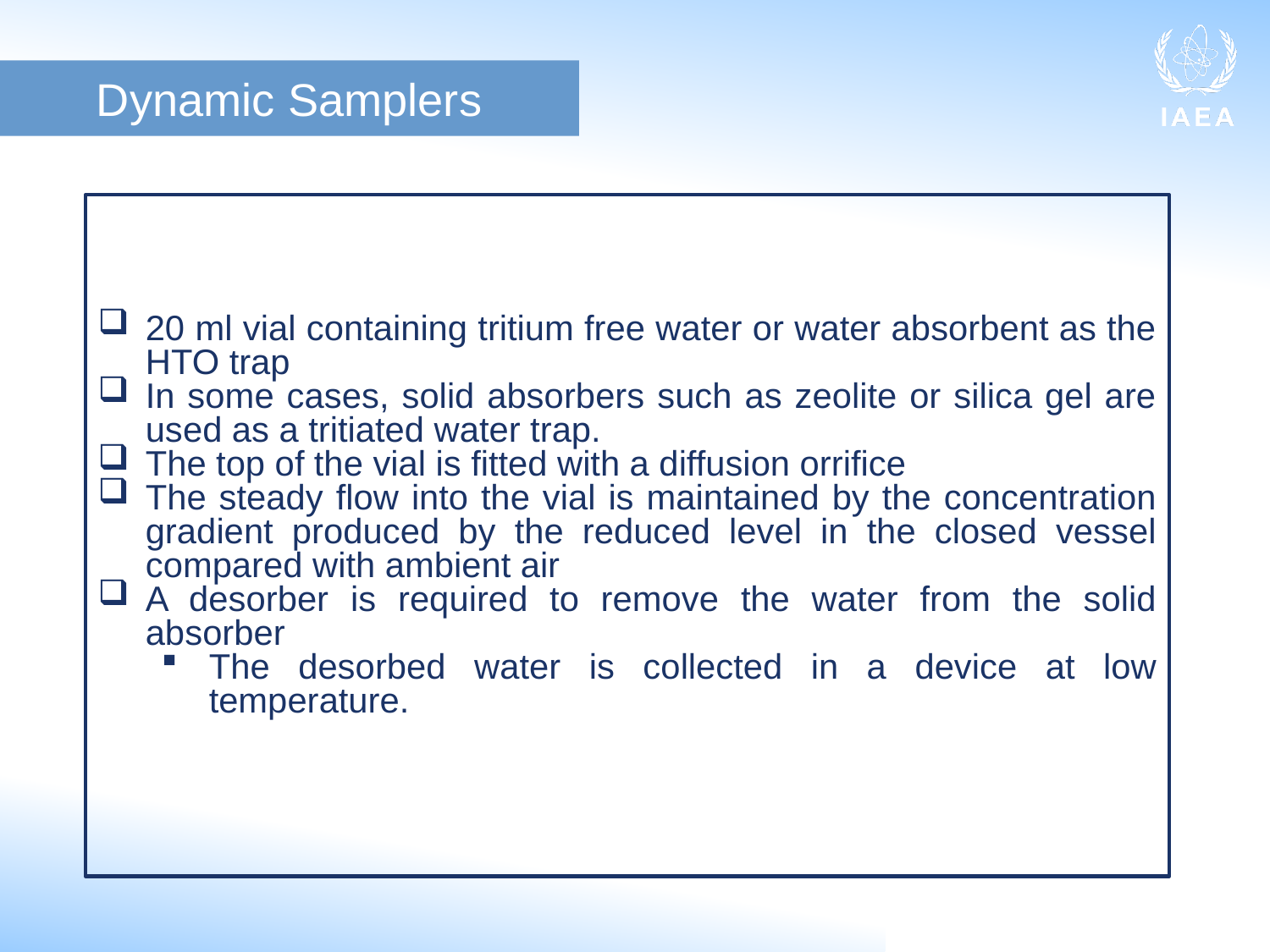

Dynamic Samplers
20 ml vial containing tritium free water or water absorbent as the HTO trap
In some cases, solid absorbers such as zeolite or silica gel are used as a tritiated water trap.
The top of the vial is fitted with a diffusion orrifice
The steady flow into the vial is maintained by the concentration gradient produced by the reduced level in the closed vessel compared with ambient air
A desorber is required to remove the water from the solid absorber
The desorbed water is collected in a device at low temperature.